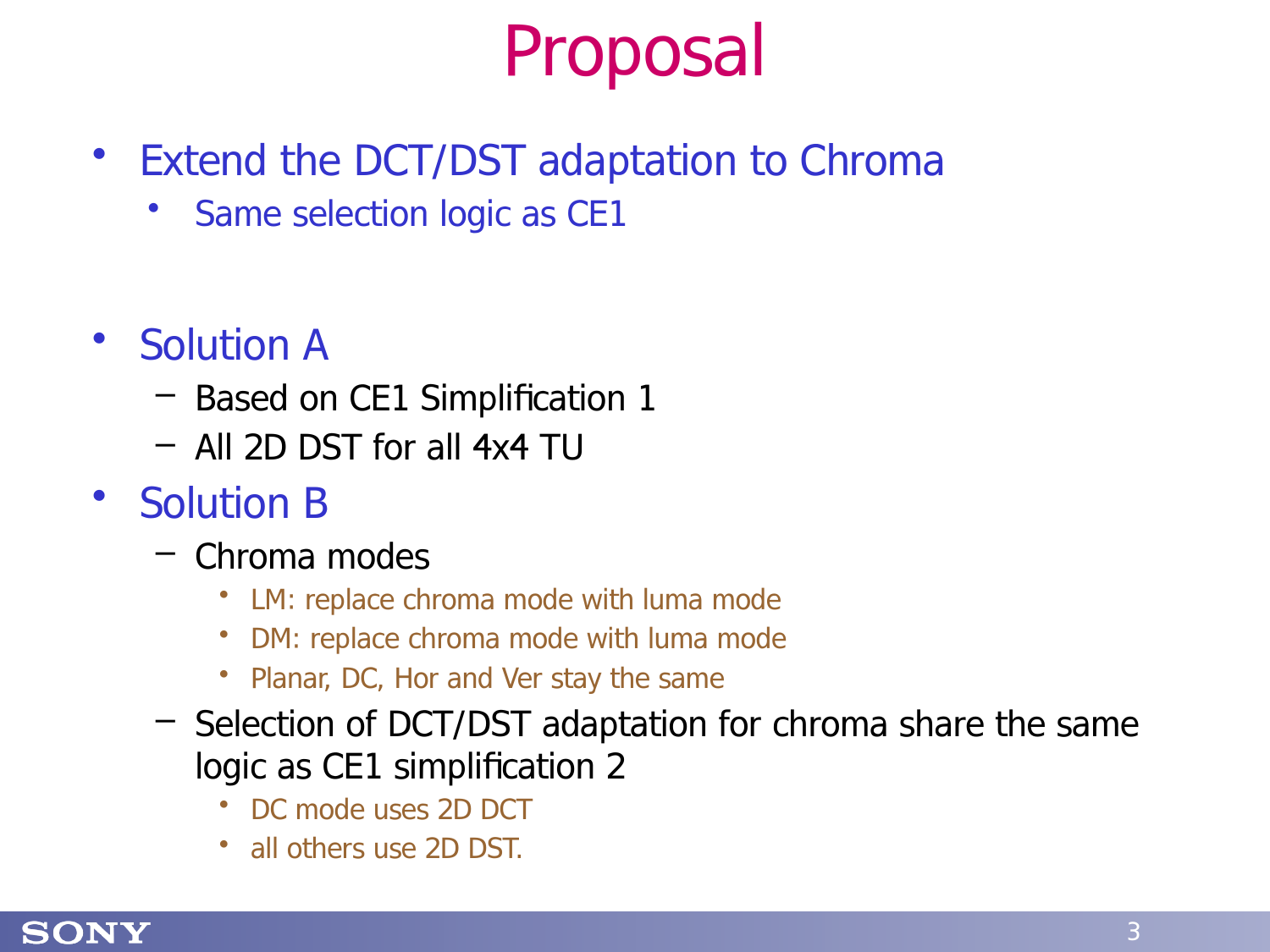

# Proposal
Extend the DCT/DST adaptation to Chroma
Same selection logic as CE1

Solution A
Based on CE1 Simplification 1
All 2D DST for all 4x4 TU
Solution B
Chroma modes
LM: replace chroma mode with luma mode
DM: replace chroma mode with luma mode
Planar, DC, Hor and Ver stay the same
Selection of DCT/DST adaptation for chroma share the same logic as CE1 simplification 2
DC mode uses 2D DCT
all others use 2D DST.
3